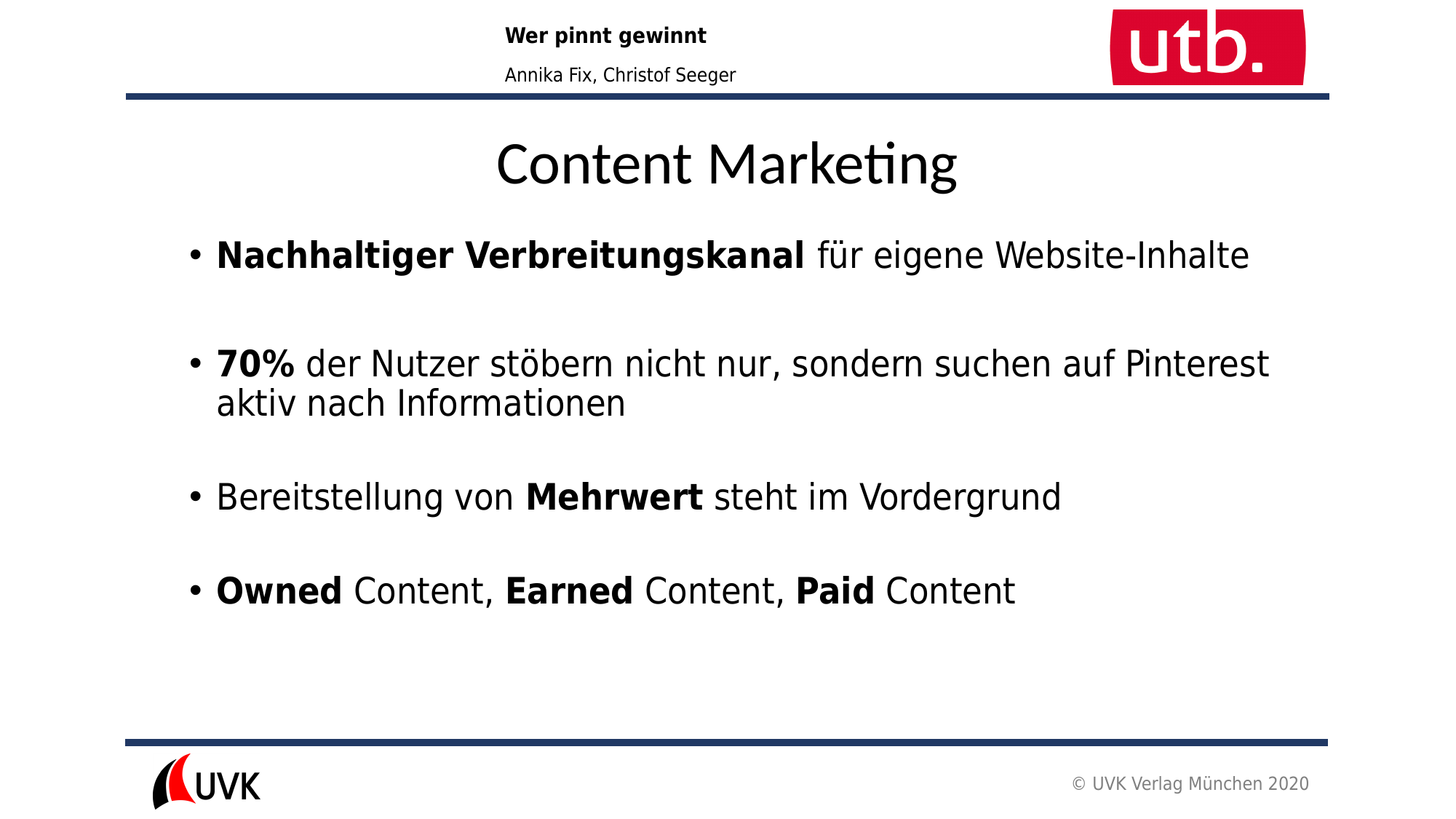

Content Marketing

Nachhaltiger Verbreitungskanal für eigene Website-Inhalte

70% der Nutzer stöbern nicht nur, sondern suchen auf Pinterest aktiv nach Informationen
Bereitstellung von Mehrwert steht im Vordergrund
Owned Content, Earned Content, Paid Content